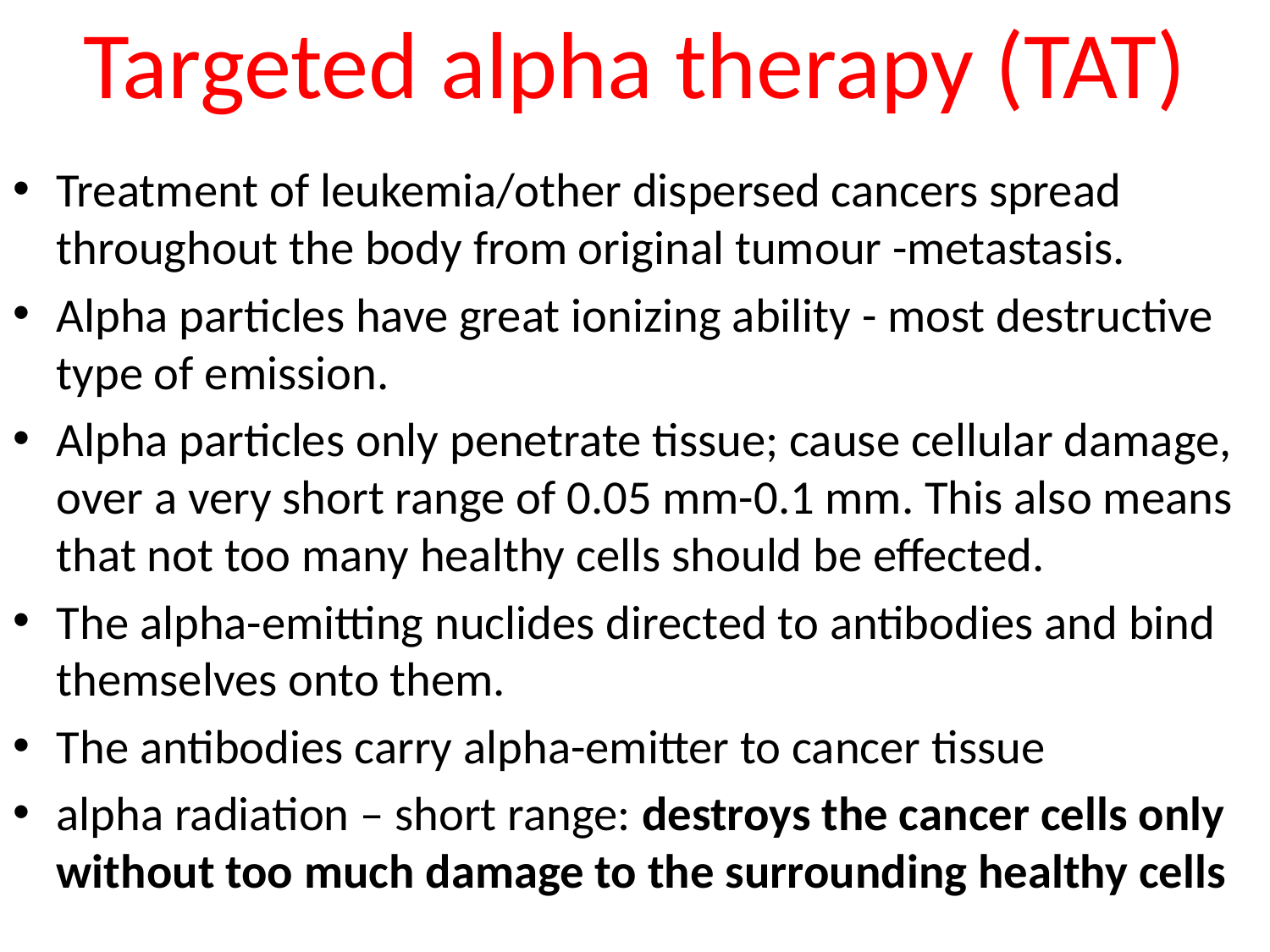

# Targeted alpha therapy (TAT)
Treatment of leukemia/other dispersed cancers spread throughout the body from original tumour -metastasis.
Alpha particles have great ionizing ability - most destructive type of emission.
Alpha particles only penetrate tissue; cause cellular damage, over a very short range of 0.05 mm-0.1 mm. This also means that not too many healthy cells should be effected.
The alpha-emitting nuclides directed to antibodies and bind themselves onto them.
The antibodies carry alpha-emitter to cancer tissue
alpha radiation – short range: destroys the cancer cells only without too much damage to the surrounding healthy cells